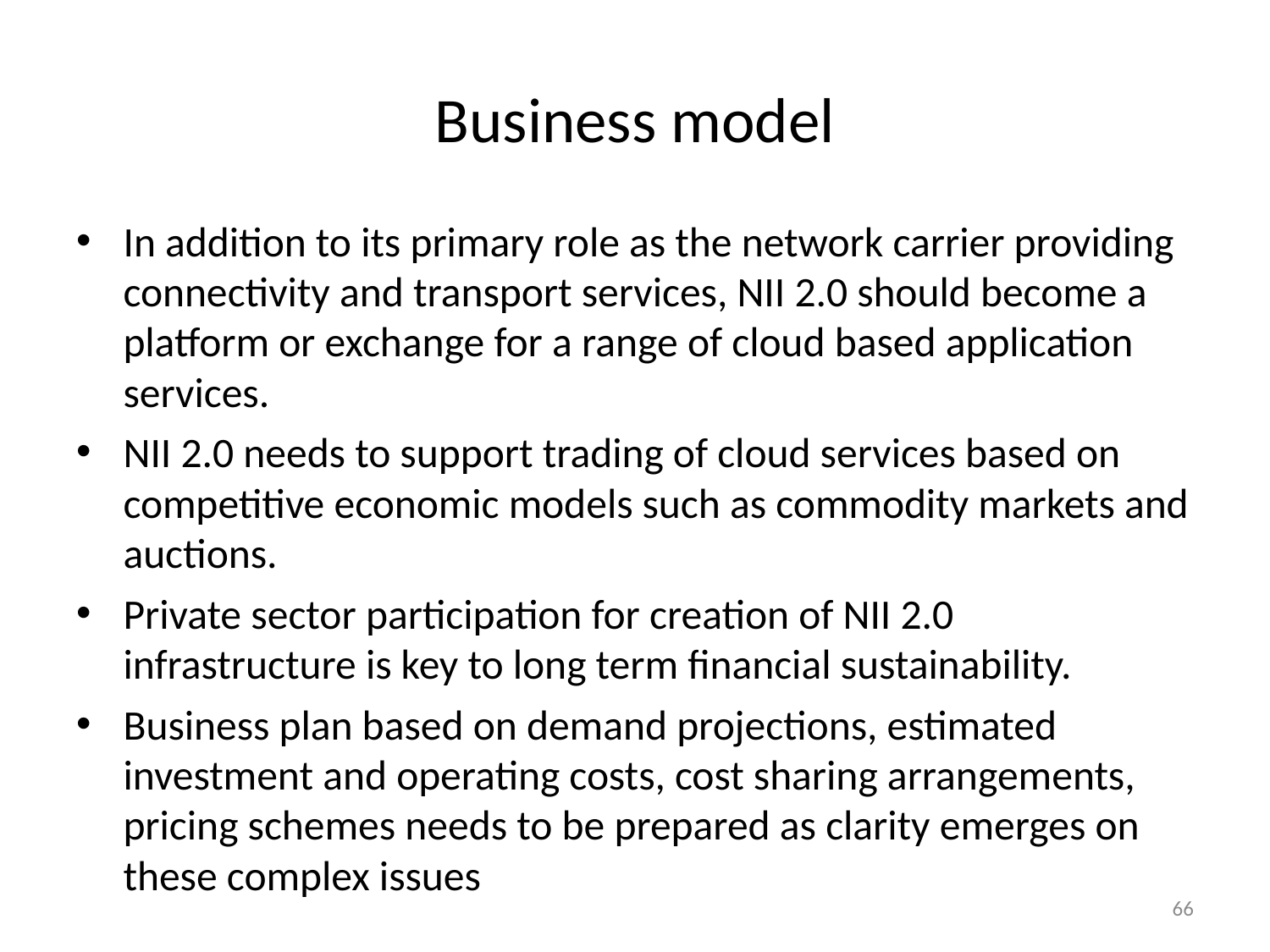

# Business model
In addition to its primary role as the network carrier providing connectivity and transport services, NII 2.0 should become a platform or exchange for a range of cloud based application services.
NII 2.0 needs to support trading of cloud services based on competitive economic models such as commodity markets and auctions.
Private sector participation for creation of NII 2.0 infrastructure is key to long term financial sustainability.
Business plan based on demand projections, estimated investment and operating costs, cost sharing arrangements, pricing schemes needs to be prepared as clarity emerges on these complex issues

66